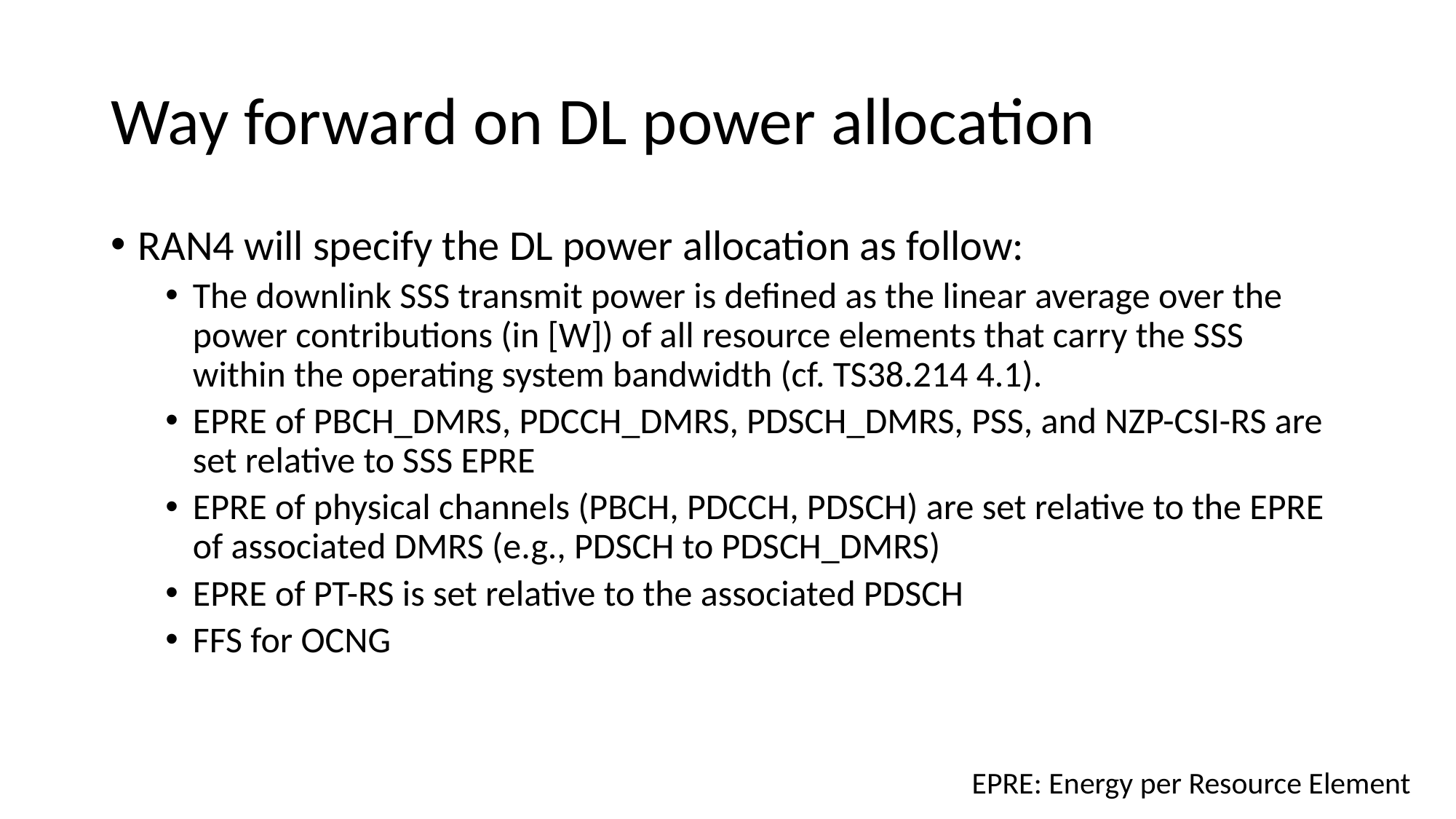

# Way forward on DL power allocation
RAN4 will specify the DL power allocation as follow:
The downlink SSS transmit power is defined as the linear average over the power contributions (in [W]) of all resource elements that carry the SSS within the operating system bandwidth (cf. TS38.214 4.1).
EPRE of PBCH_DMRS, PDCCH_DMRS, PDSCH_DMRS, PSS, and NZP-CSI-RS are set relative to SSS EPRE
EPRE of physical channels (PBCH, PDCCH, PDSCH) are set relative to the EPRE of associated DMRS (e.g., PDSCH to PDSCH_DMRS)
EPRE of PT-RS is set relative to the associated PDSCH
FFS for OCNG
EPRE: Energy per Resource Element